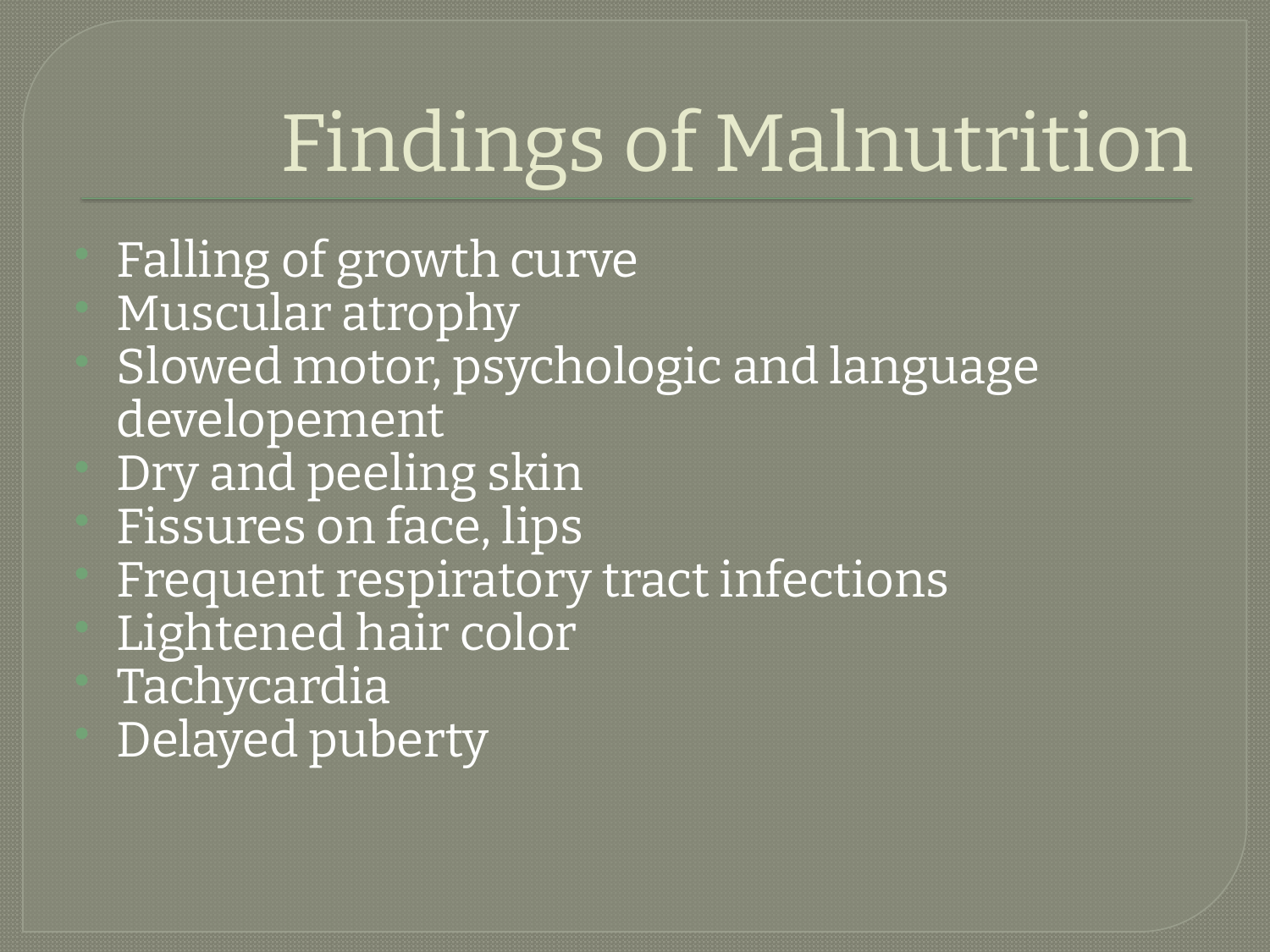

# Findings of Malnutrition
Falling of growth curve
Muscular atrophy
Slowed motor, psychologic and language developement
Dry and peeling skin
Fissures on face, lips
Frequent respiratory tract infections
Lightened hair color
Tachycardia
Delayed puberty